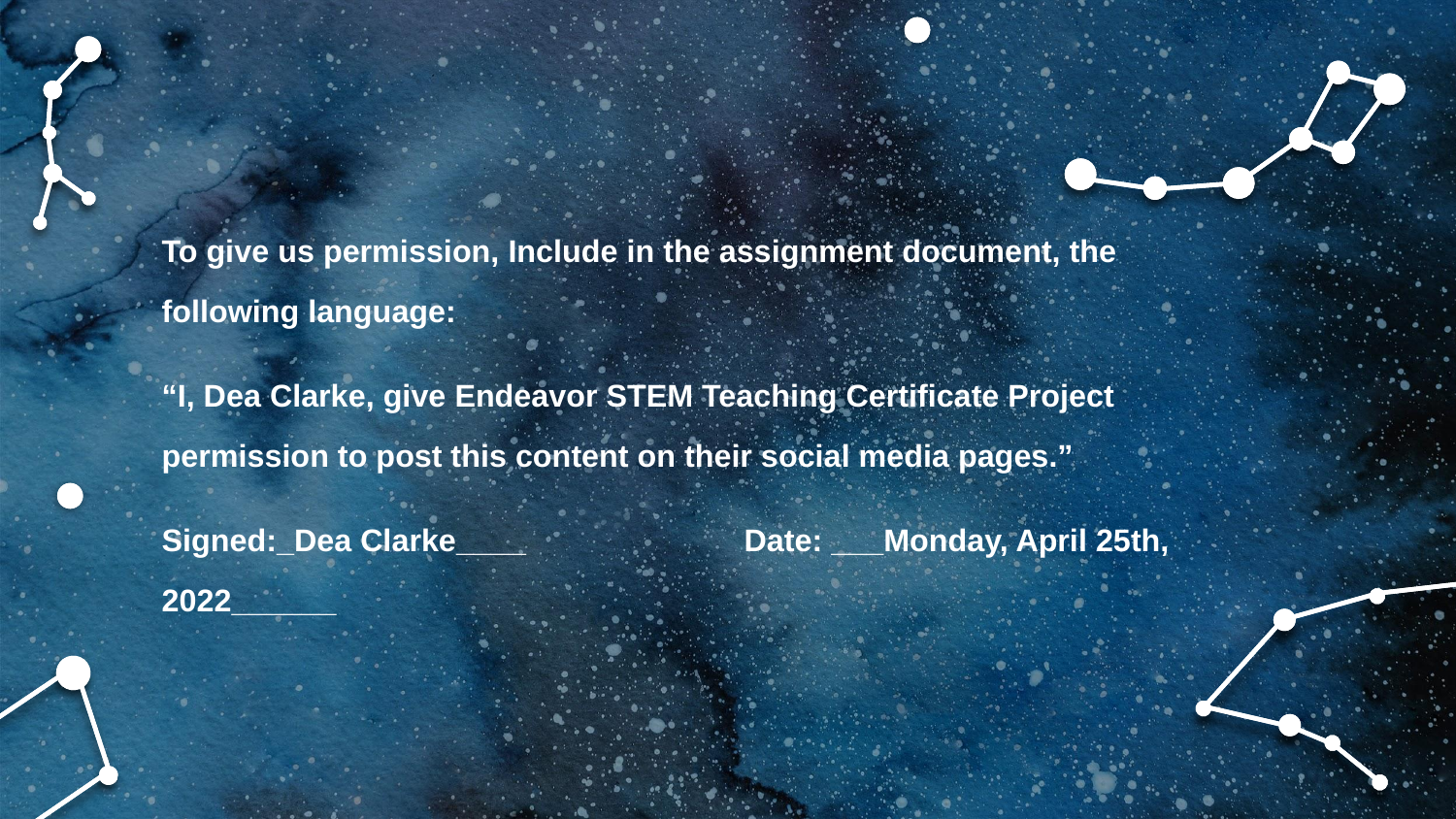

To give us permission, Include in the assignment document, the following language:
“I, Dea Clarke, give Endeavor STEM Teaching Certificate Project permission to post this content on their social media pages.”
Signed:_Dea Clarke____		Date: ___Monday, April 25th, 2022______